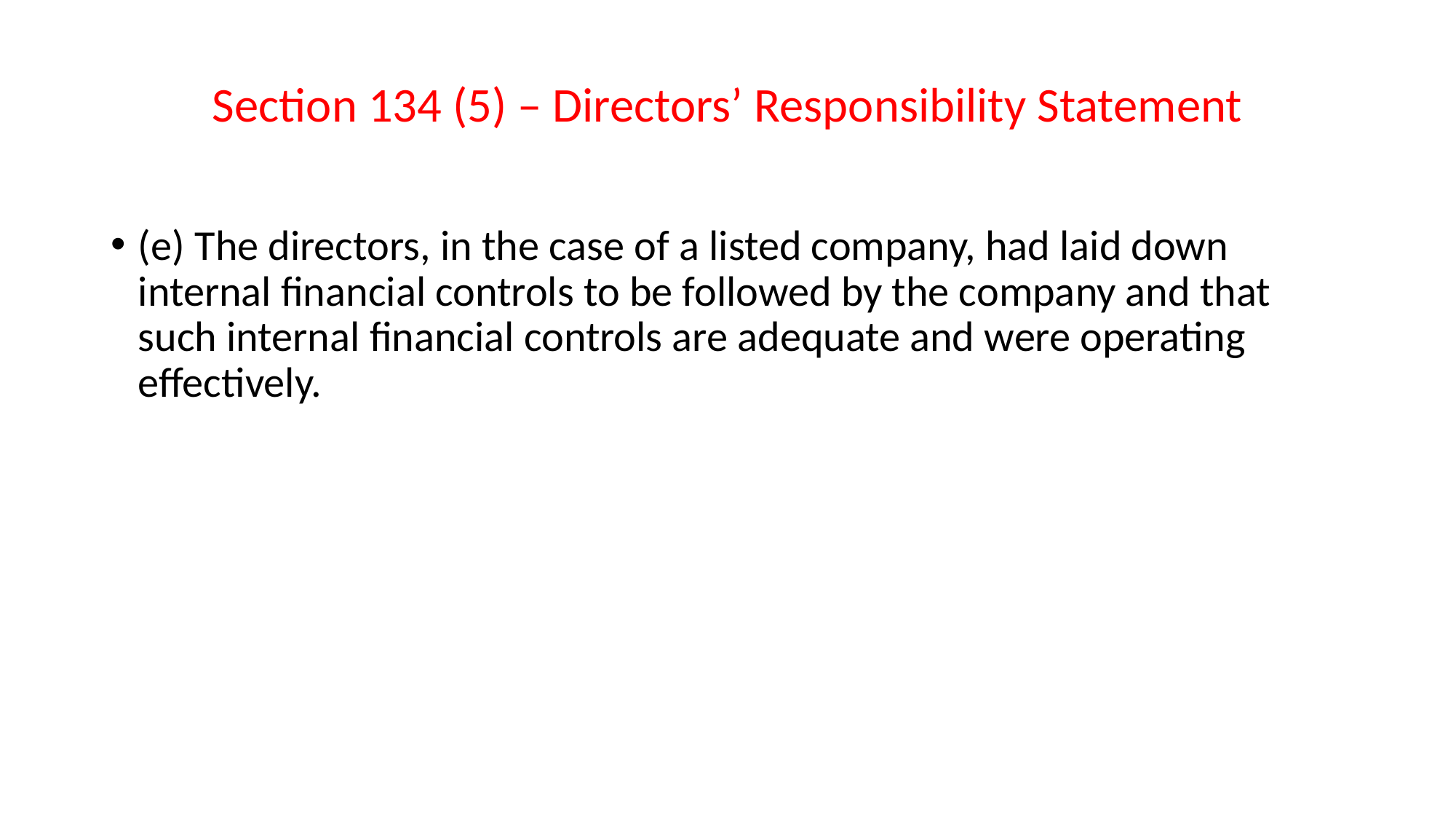

# Section 134 (5) – Directors’ Responsibility Statement
(e) The directors, in the case of a listed company, had laid down internal financial controls to be followed by the company and that such internal financial controls are adequate and were operating effectively.